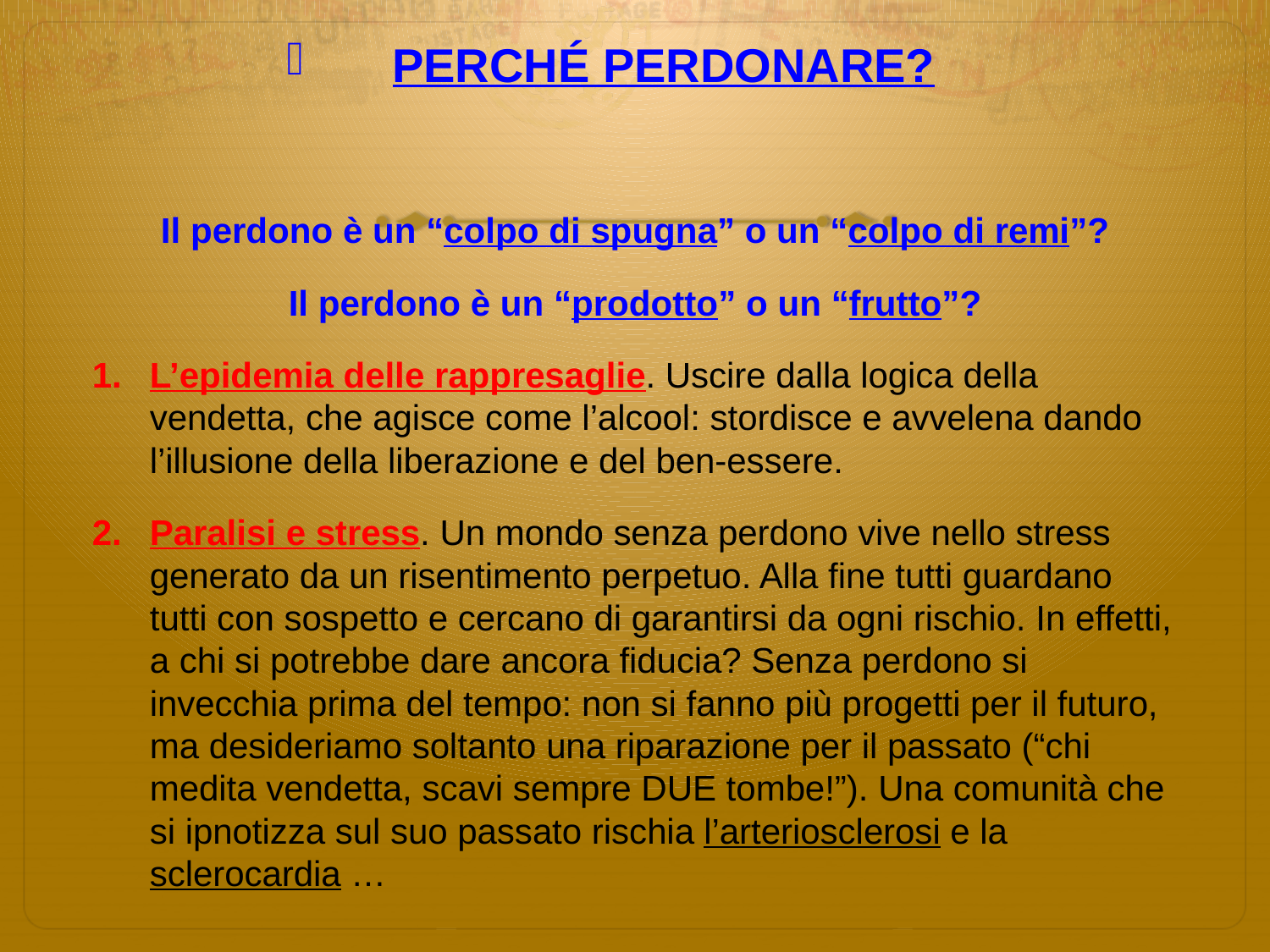

Perché perdonare?

Il perdono è un “colpo di spugna” o un “colpo di remi”?
Il perdono è un “prodotto” o un “frutto”?
L’epidemia delle rappresaglie. Uscire dalla logica della vendetta, che agisce come l’alcool: stordisce e avvelena dando l’illusione della liberazione e del ben-essere.
Paralisi e stress. Un mondo senza perdono vive nello stress generato da un risentimento perpetuo. Alla fine tutti guardano tutti con sospetto e cercano di garantirsi da ogni rischio. In effetti, a chi si potrebbe dare ancora fiducia? Senza perdono si invecchia prima del tempo: non si fanno più progetti per il futuro, ma desideriamo soltanto una riparazione per il passato (“chi medita vendetta, scavi sempre DUE tombe!”). Una comunità che si ipnotizza sul suo passato rischia l’arteriosclerosi e la sclerocardia …